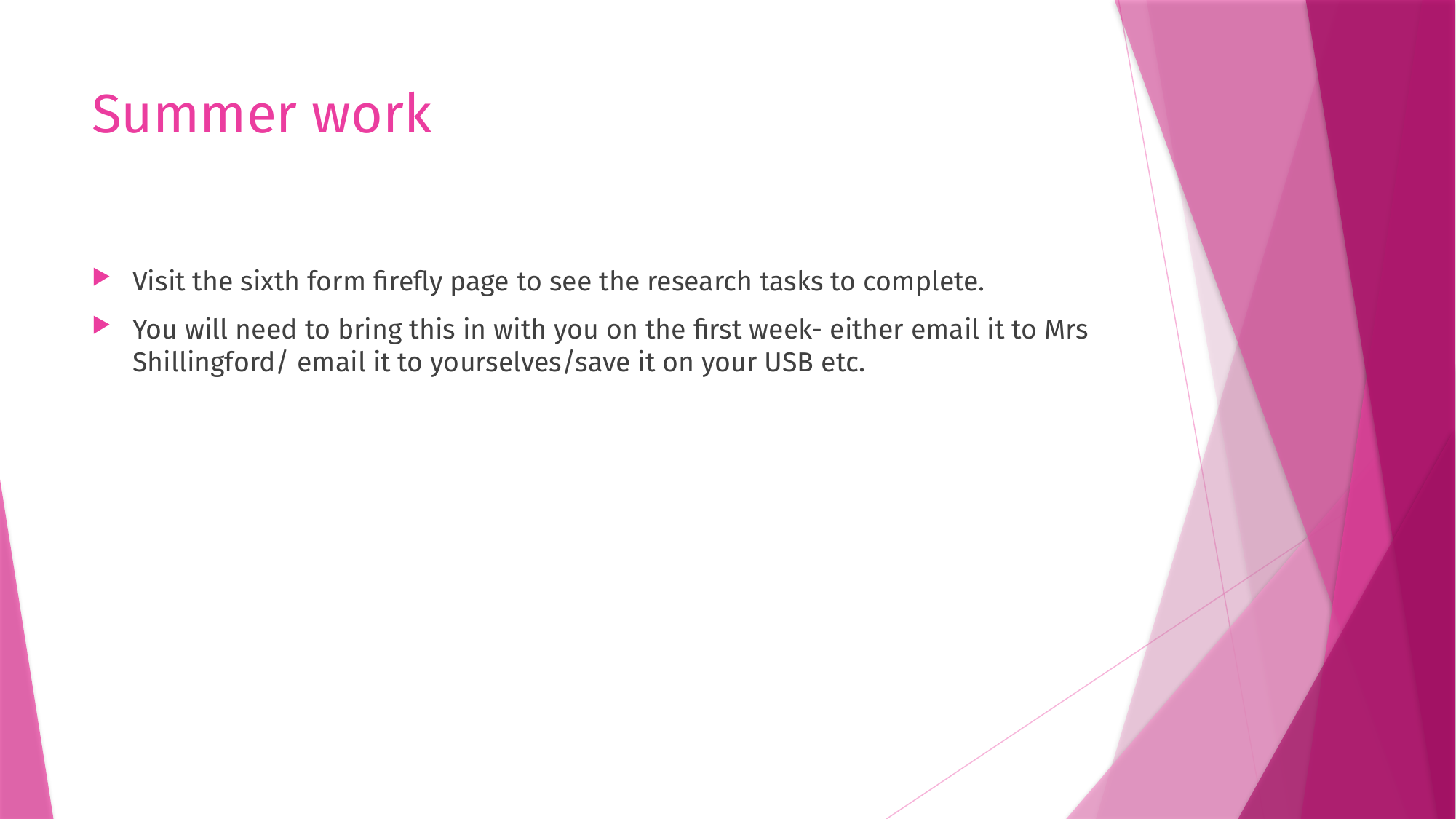

# Summer work
Visit the sixth form firefly page to see the research tasks to complete.
You will need to bring this in with you on the first week- either email it to Mrs Shillingford/ email it to yourselves/save it on your USB etc.